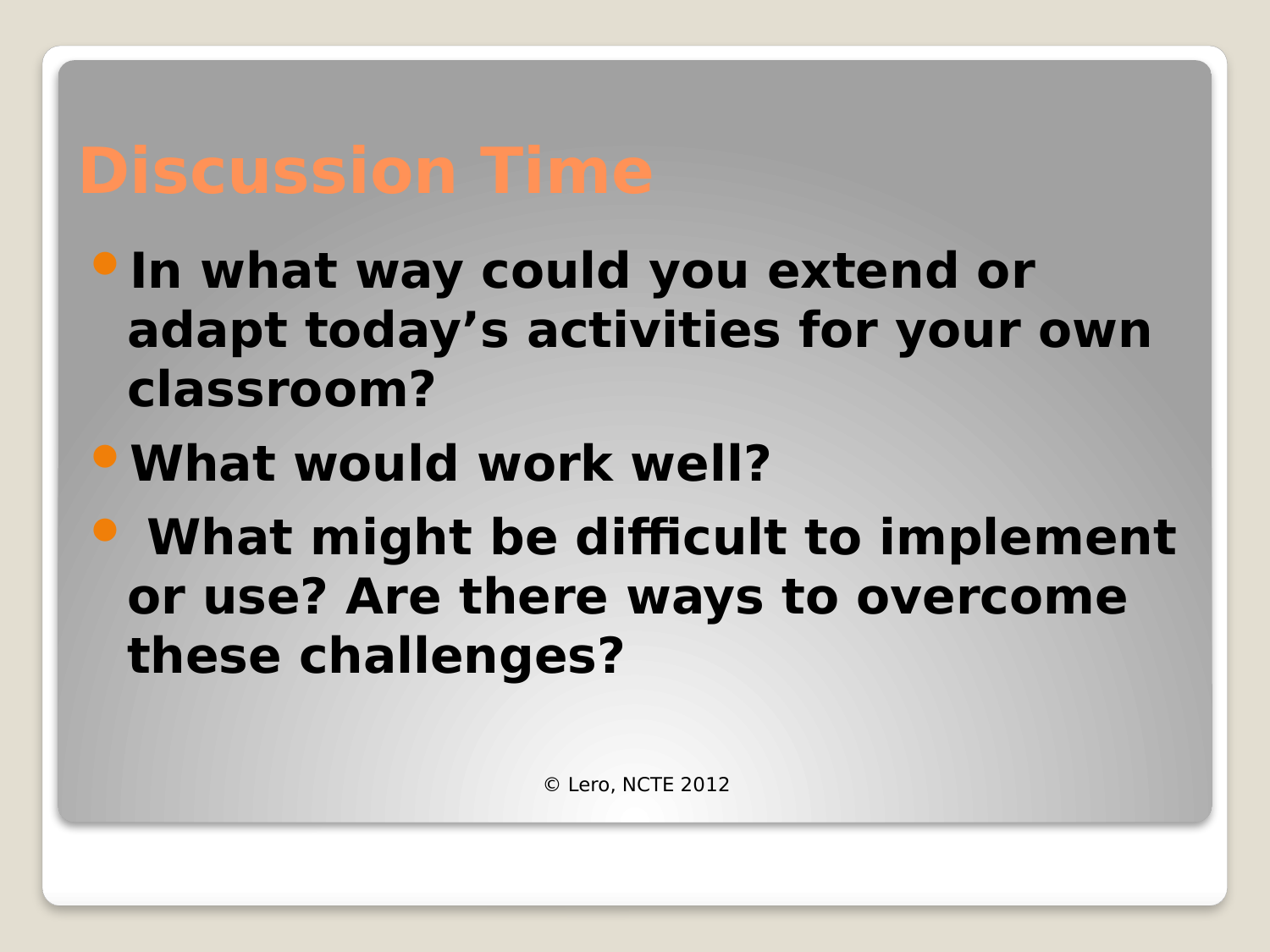

# Discussion Time
In what way could you extend or adapt today’s activities for your own classroom?
What would work well?
 What might be difficult to implement or use? Are there ways to overcome these challenges?

© Lero, NCTE 2012